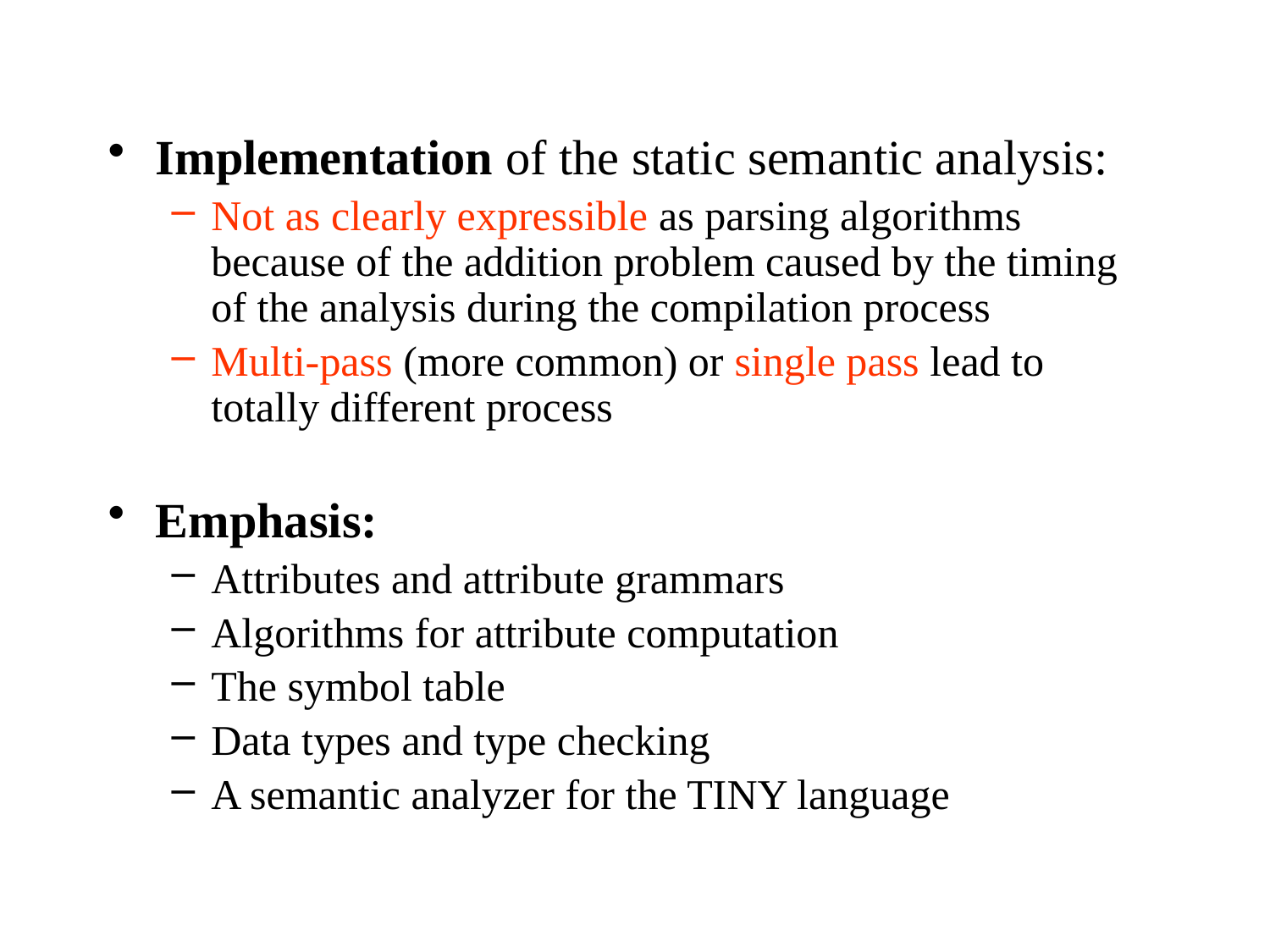

Implementation of the static semantic analysis:
Not as clearly expressible as parsing algorithms because of the addition problem caused by the timing of the analysis during the compilation process
Multi-pass (more common) or single pass lead to totally different process

Emphasis:
Attributes and attribute grammars
Algorithms for attribute computation
The symbol table
Data types and type checking
A semantic analyzer for the TINY language